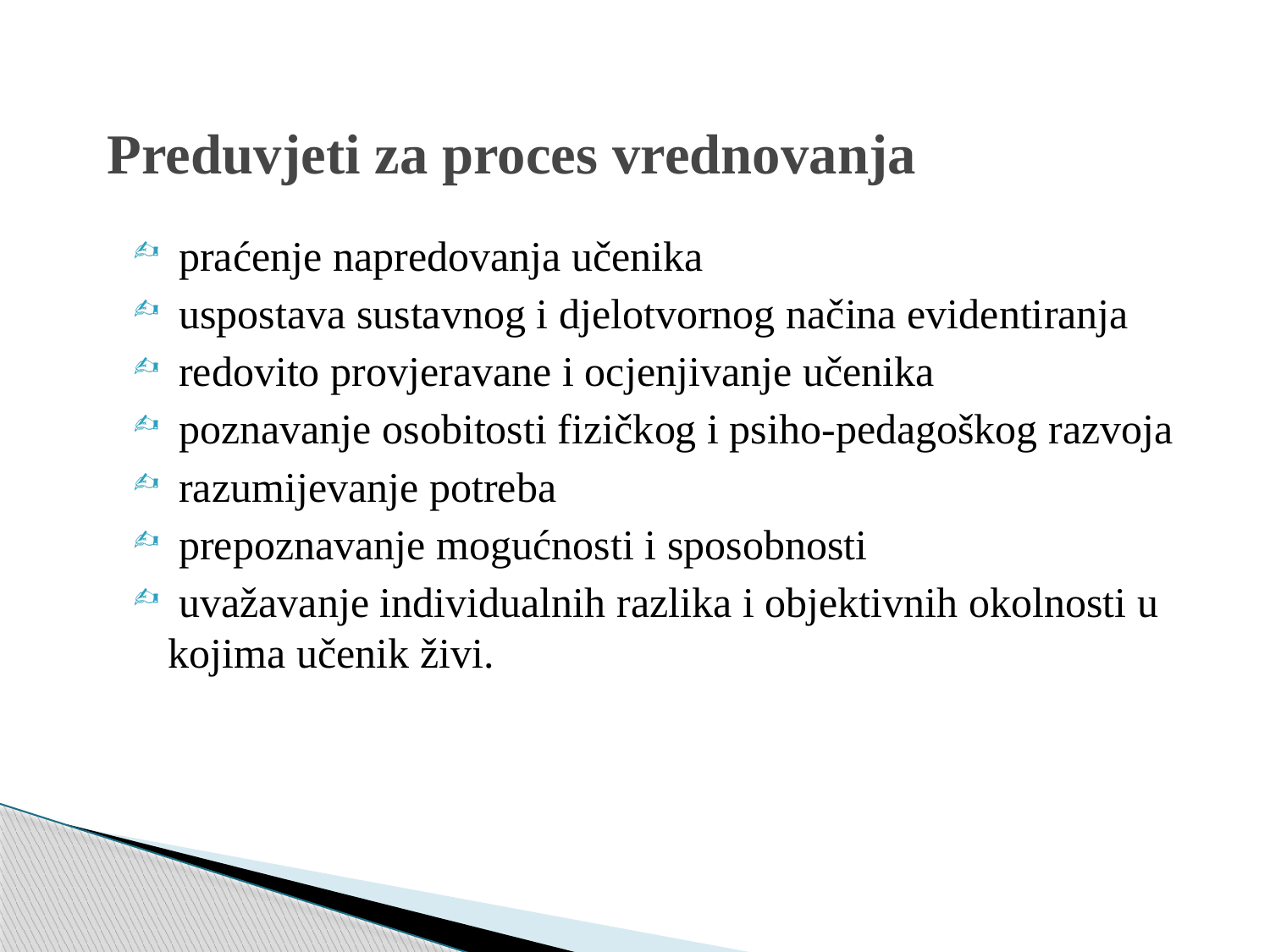

# Preduvjeti za proces vrednovanja
 praćenje napredovanja učenika
 uspostava sustavnog i djelotvornog načina evidentiranja
 redovito provjeravane i ocjenjivanje učenika
 poznavanje osobitosti fizičkog i psiho-pedagoškog razvoja
 razumijevanje potreba
 prepoznavanje mogućnosti i sposobnosti
 uvažavanje individualnih razlika i objektivnih okolnosti u kojima učenik živi.